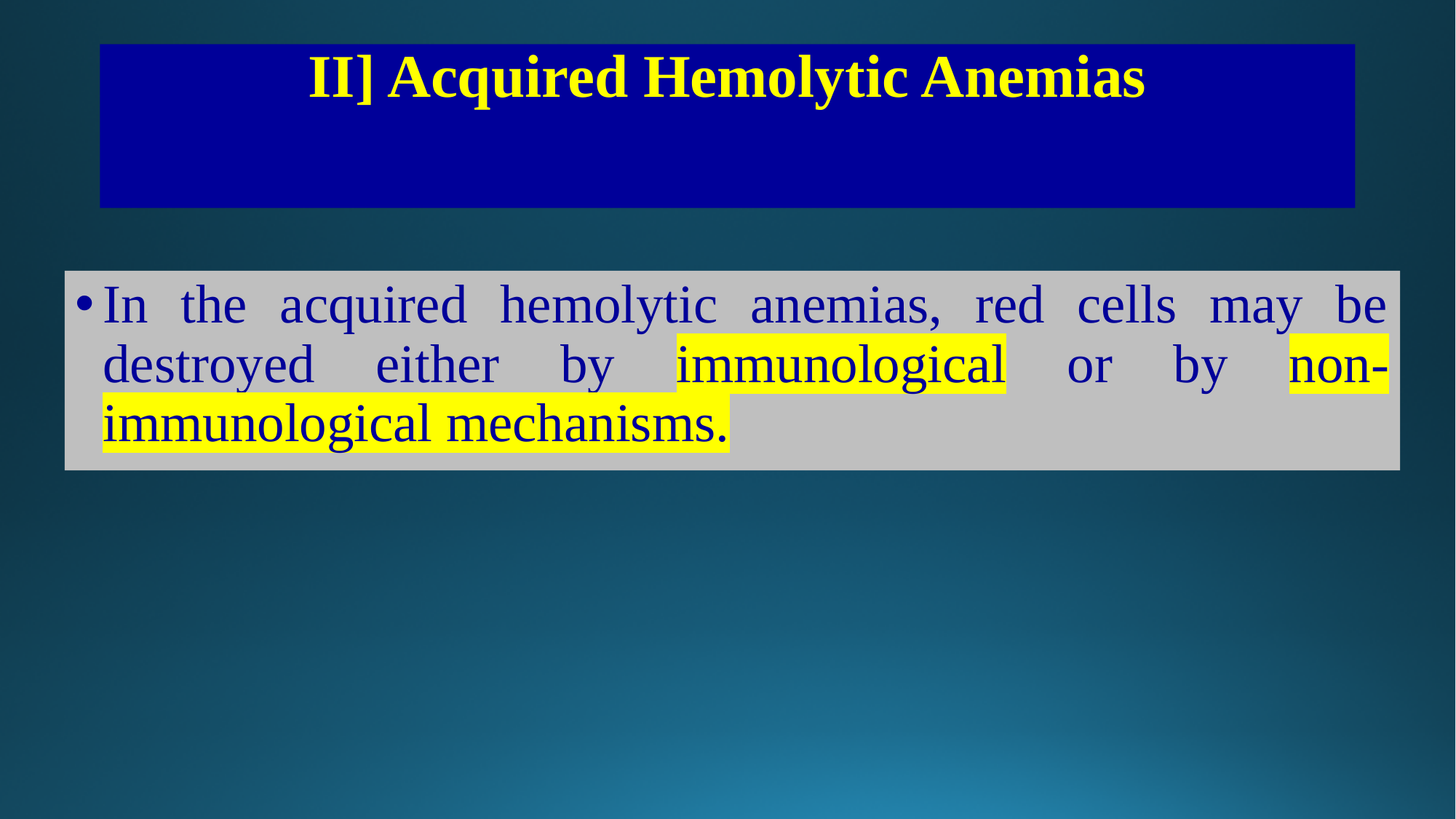

II] Acquired Hemolytic Anemias
In the acquired hemolytic anemias, red cells may be destroyed either by immunological or by non-immunological mechanisms.